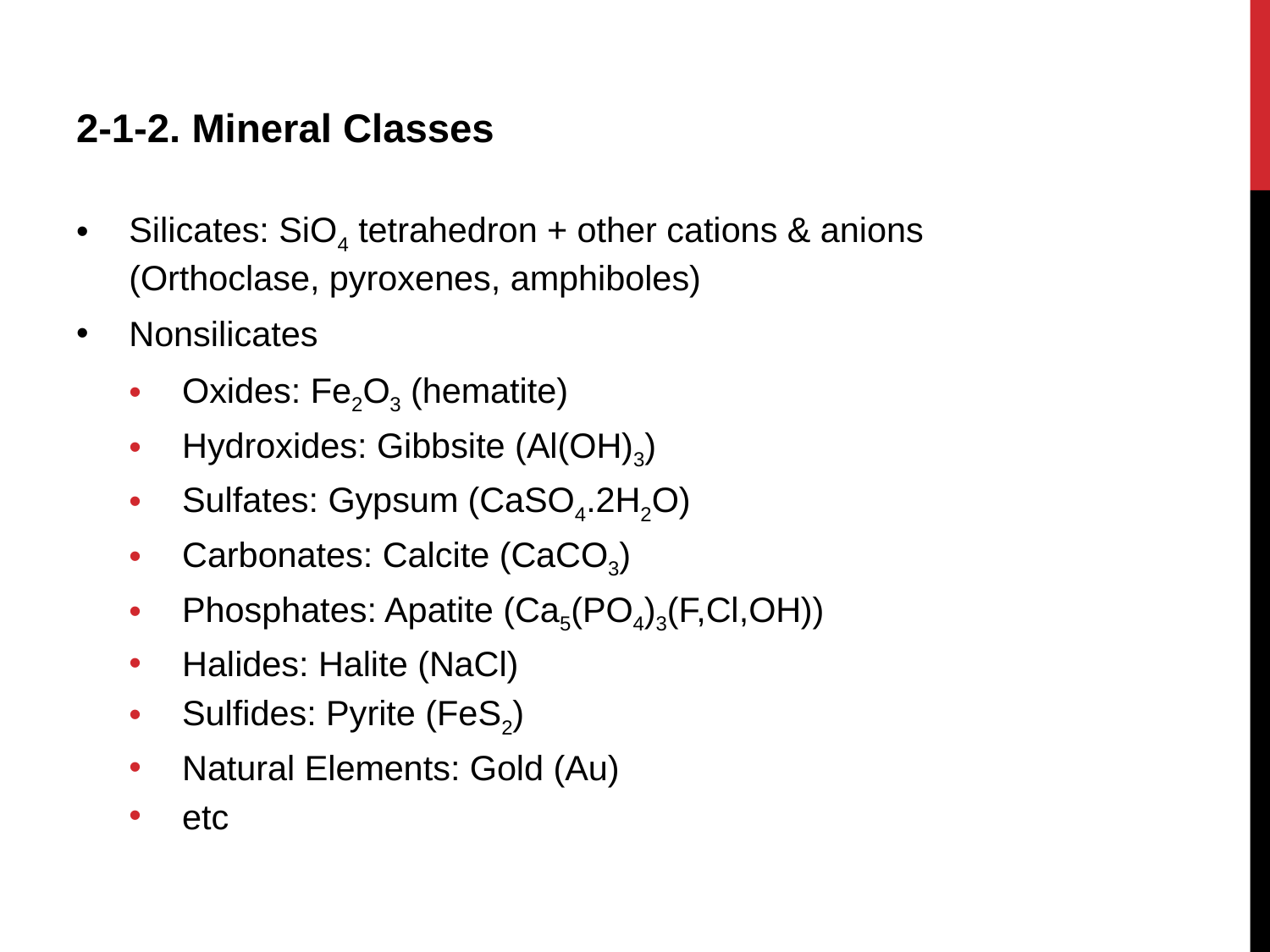

2-1-2. Mineral Classes

Silicates: SiO4 tetrahedron + other cations & anions (Orthoclase, pyroxenes, amphiboles)
Nonsilicates
Oxides: Fe2O3 (hematite)
Hydroxides: Gibbsite (Al(OH)3)
Sulfates: Gypsum (CaSO4.2H2O)
Carbonates: Calcite (CaCO3)
Phosphates: Apatite (Ca5(PO4)3(F,Cl,OH))
Halides: Halite (NaCl)
Sulfides: Pyrite (FeS2)
Natural Elements: Gold (Au)
etc